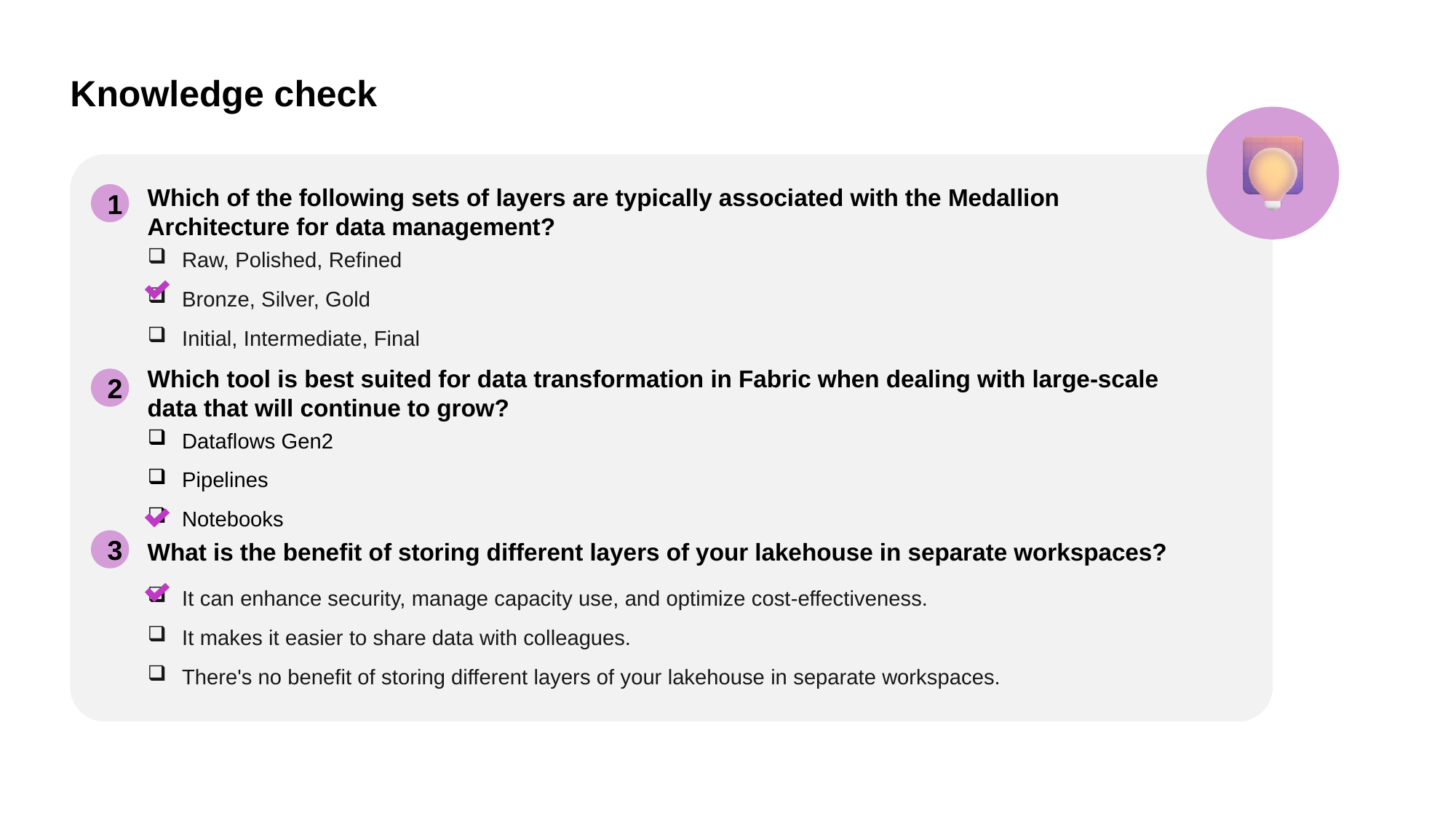

# Knowledge check
Which of the following sets of layers are typically associated with the Medallion Architecture for data management?
1
Raw, Polished, Refined
Bronze, Silver, Gold
Initial, Intermediate, Final

Which tool is best suited for data transformation in Fabric when dealing with large-scale data that will continue to grow?
2
Dataflows Gen2
Pipelines
Notebooks

3
What is the benefit of storing different layers of your lakehouse in separate workspaces?
It can enhance security, manage capacity use, and optimize cost-effectiveness.
It makes it easier to share data with colleagues.
There's no benefit of storing different layers of your lakehouse in separate workspaces.